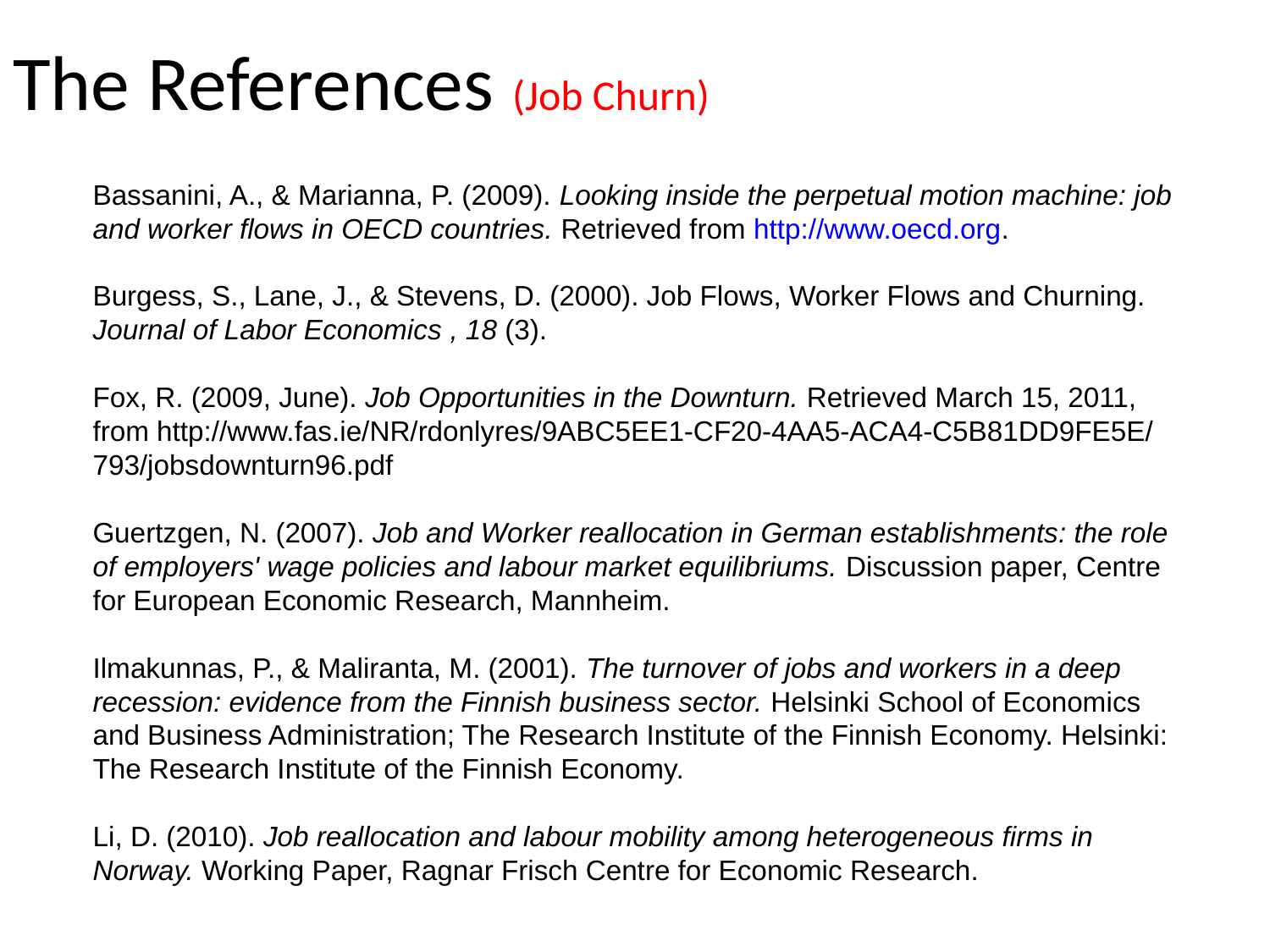

# The References (Job Churn)
Bassanini, A., & Marianna, P. (2009). Looking inside the perpetual motion machine: job and worker flows in OECD countries. Retrieved from http://www.oecd.org.

Burgess, S., Lane, J., & Stevens, D. (2000). Job Flows, Worker Flows and Churning. Journal of Labor Economics , 18 (3).

Fox, R. (2009, June). Job Opportunities in the Downturn. Retrieved March 15, 2011, from http://www.fas.ie/NR/rdonlyres/9ABC5EE1-CF20-4AA5-ACA4-C5B81DD9FE5E/793/jobsdownturn96.pdf

Guertzgen, N. (2007). Job and Worker reallocation in German establishments: the role of employers' wage policies and labour market equilibriums. Discussion paper, Centre for European Economic Research, Mannheim.

Ilmakunnas, P., & Maliranta, M. (2001). The turnover of jobs and workers in a deep recession: evidence from the Finnish business sector. Helsinki School of Economics and Business Administration; The Research Institute of the Finnish Economy. Helsinki: The Research Institute of the Finnish Economy.

Li, D. (2010). Job reallocation and labour mobility among heterogeneous firms in Norway. Working Paper, Ragnar Frisch Centre for Economic Research.